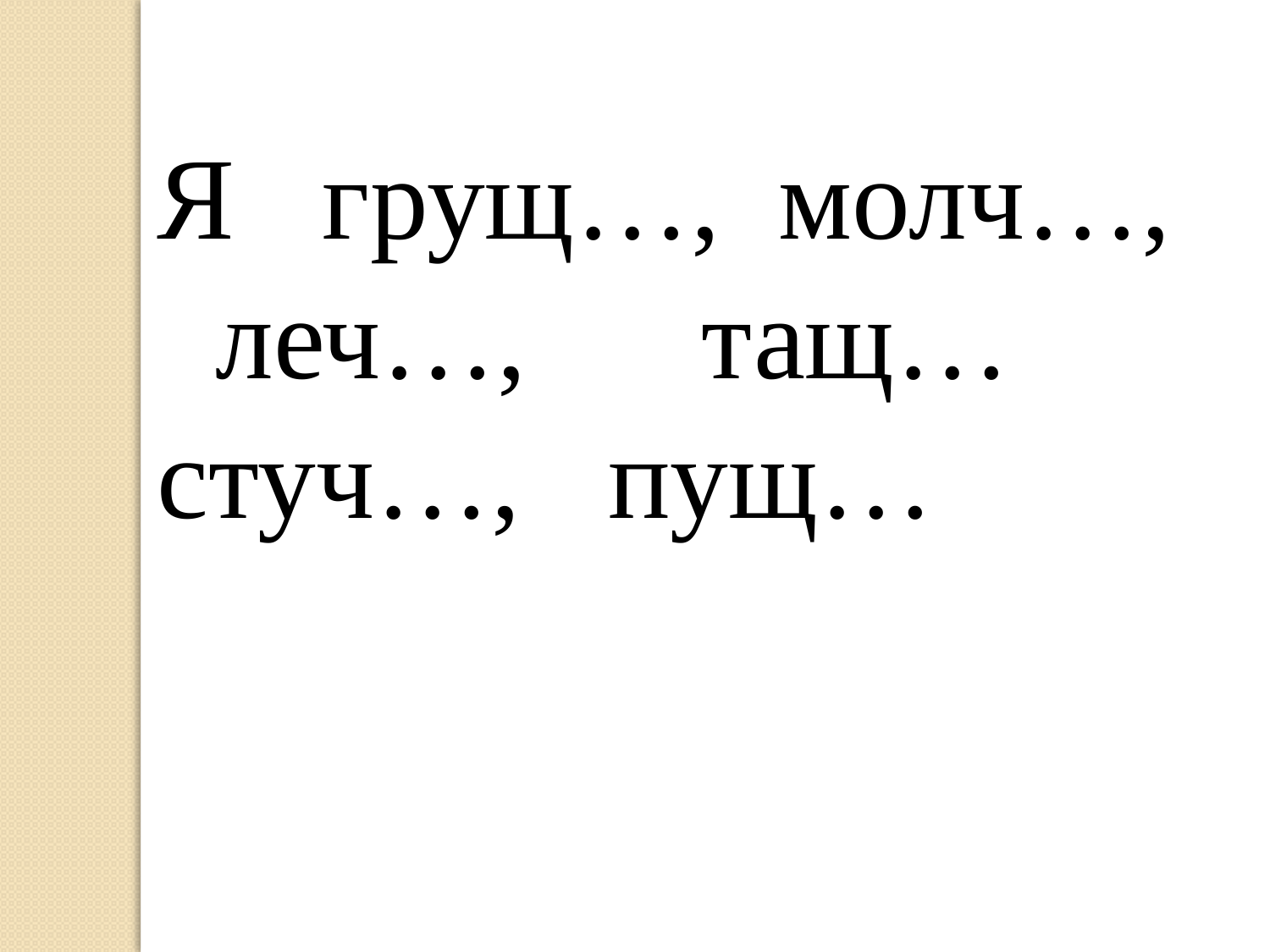

Я   грущ…,  молч…,
  леч…,      тащ…
стуч…,   пущ…